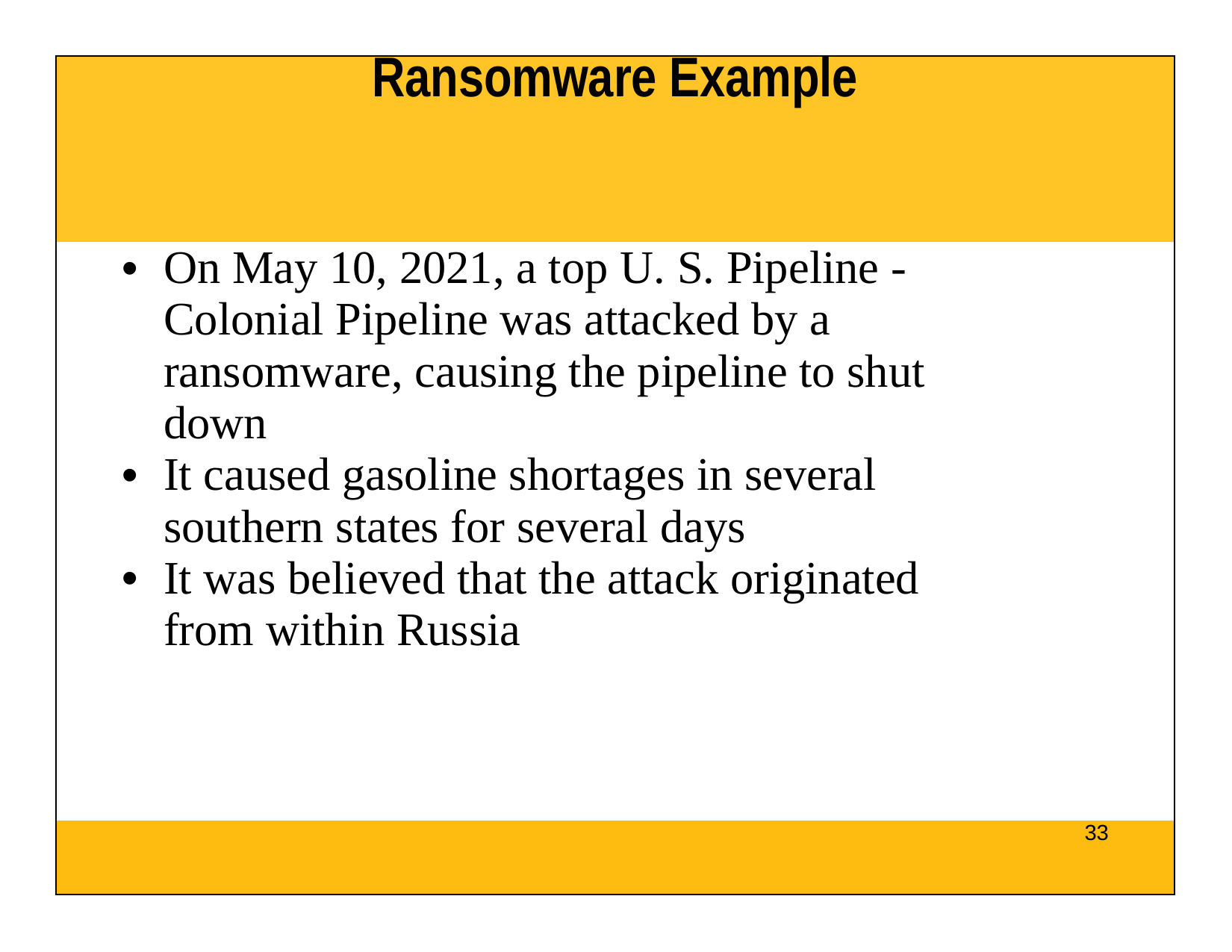

| Ransomware Example |
| --- |
| On May 10, 2021, a top U. S. Pipeline - Colonial Pipeline was attacked by a ransomware, causing the pipeline to shut down It caused gasoline shortages in several southern states for several days It was believed that the attack originated from within Russia |
| 33 |